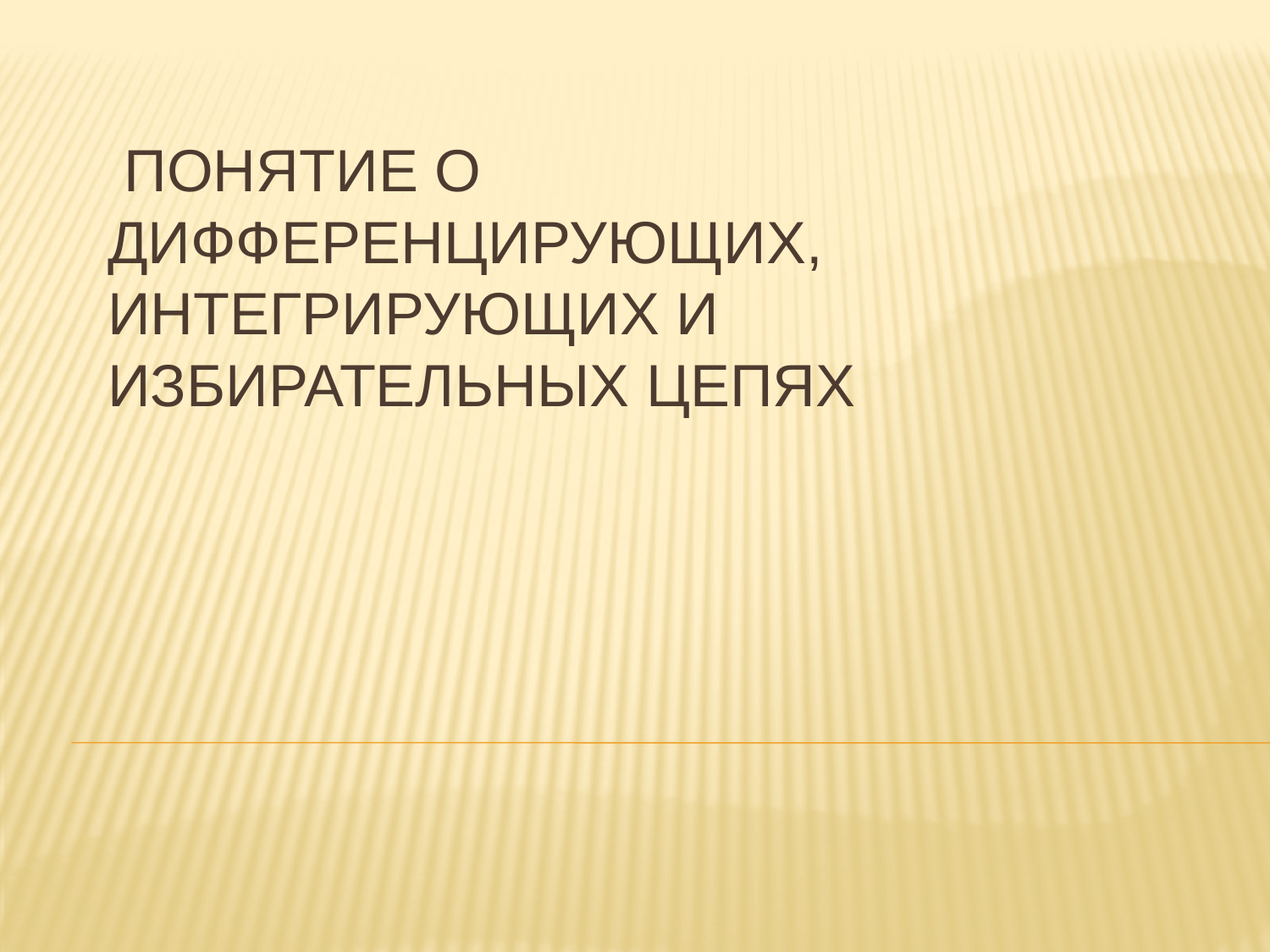

# ПОНЯТИЕ О ДИФФЕРЕНЦИРУЮЩИХ, ИНТЕГРИРУЮЩИХ и ИЗБИРАТЕЛЬНЫХ ЦЕПЯХ